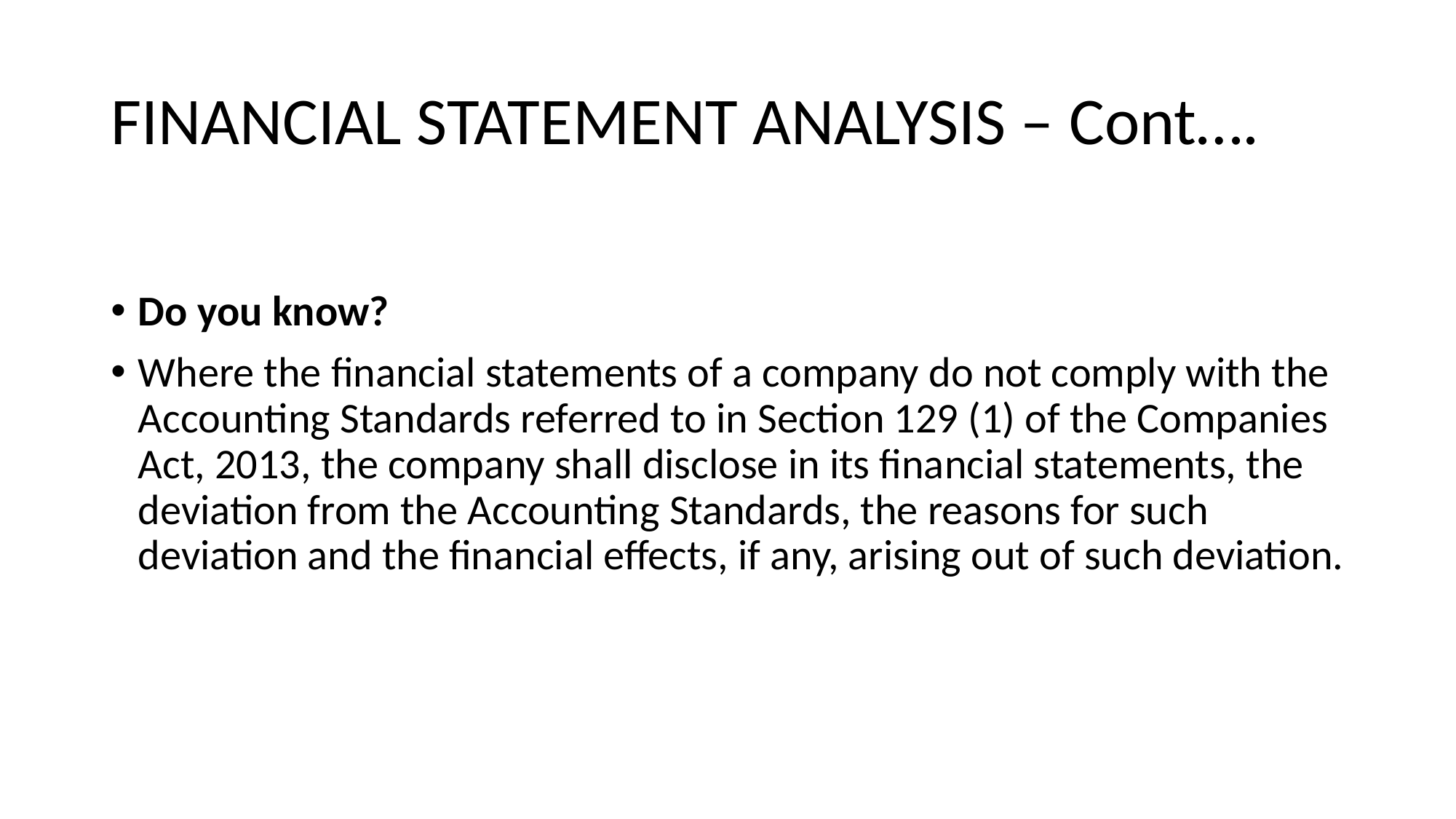

# FINANCIAL STATEMENT ANALYSIS – Cont….

Do you know?
Where the financial statements of a company do not comply with the Accounting Standards referred to in Section 129 (1) of the Companies Act, 2013, the company shall disclose in its financial statements, the deviation from the Accounting Standards, the reasons for such deviation and the financial effects, if any, arising out of such deviation.